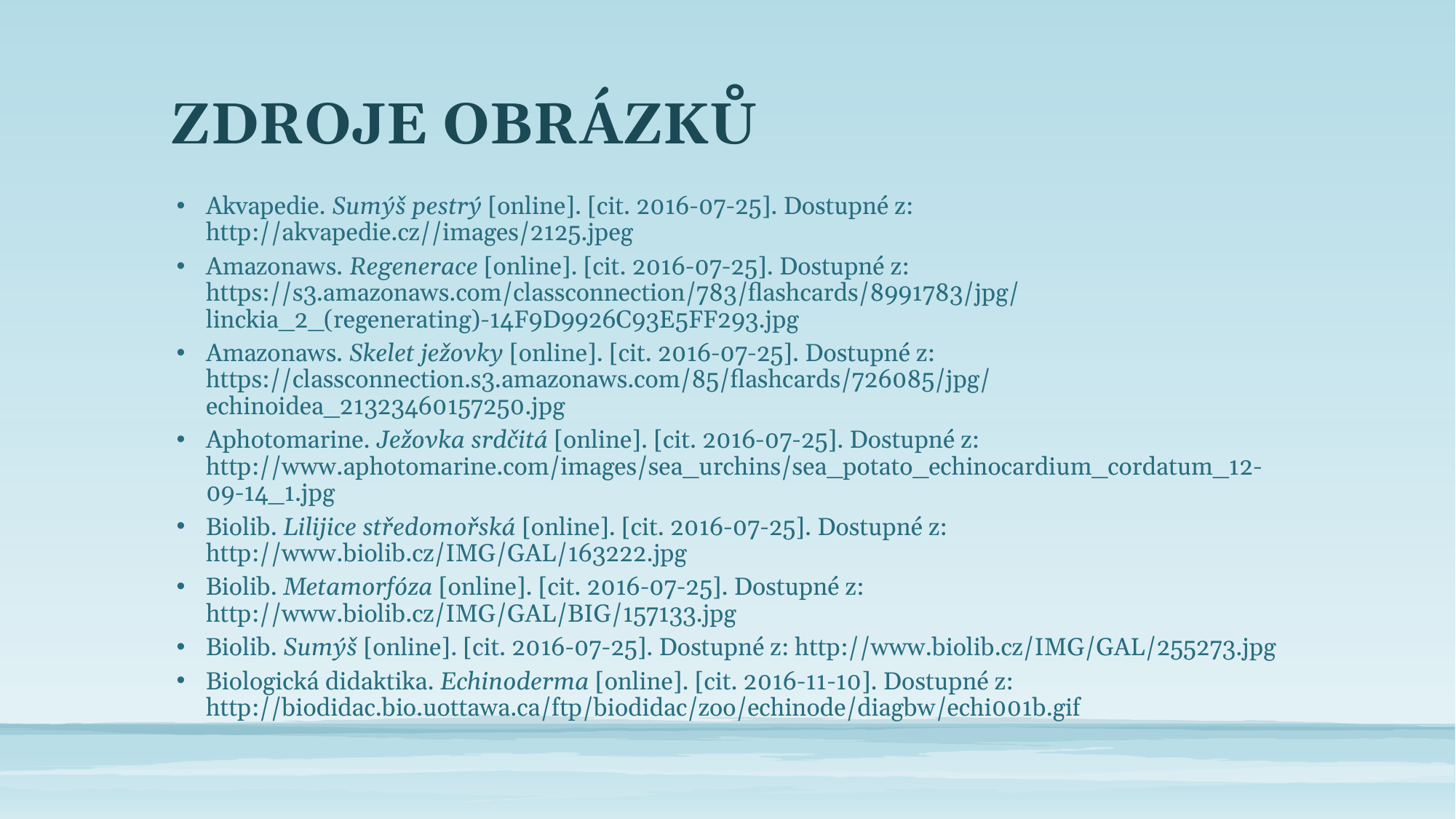

# ZDROJE OBRÁZKŮ
Akvapedie. Sumýš pestrý [online]. [cit. 2016-07-25]. Dostupné z: http://akvapedie.cz//images/2125.jpeg
Amazonaws. Regenerace [online]. [cit. 2016-07-25]. Dostupné z: https://s3.amazonaws.com/classconnection/783/flashcards/8991783/jpg/linckia_2_(regenerating)-14F9D9926C93E5FF293.jpg
Amazonaws. Skelet ježovky [online]. [cit. 2016-07-25]. Dostupné z: https://classconnection.s3.amazonaws.com/85/flashcards/726085/jpg/echinoidea_21323460157250.jpg
Aphotomarine. Ježovka srdčitá [online]. [cit. 2016-07-25]. Dostupné z: http://www.aphotomarine.com/images/sea_urchins/sea_potato_echinocardium_cordatum_12-09-14_1.jpg
Biolib. Lilijice středomořská [online]. [cit. 2016-07-25]. Dostupné z: http://www.biolib.cz/IMG/GAL/163222.jpg
Biolib. Metamorfóza [online]. [cit. 2016-07-25]. Dostupné z: http://www.biolib.cz/IMG/GAL/BIG/157133.jpg
Biolib. Sumýš [online]. [cit. 2016-07-25]. Dostupné z: http://www.biolib.cz/IMG/GAL/255273.jpg
Biologická didaktika. Echinoderma [online]. [cit. 2016-11-10]. Dostupné z: http://biodidac.bio.uottawa.ca/ftp/biodidac/zoo/echinode/diagbw/echi001b.gif